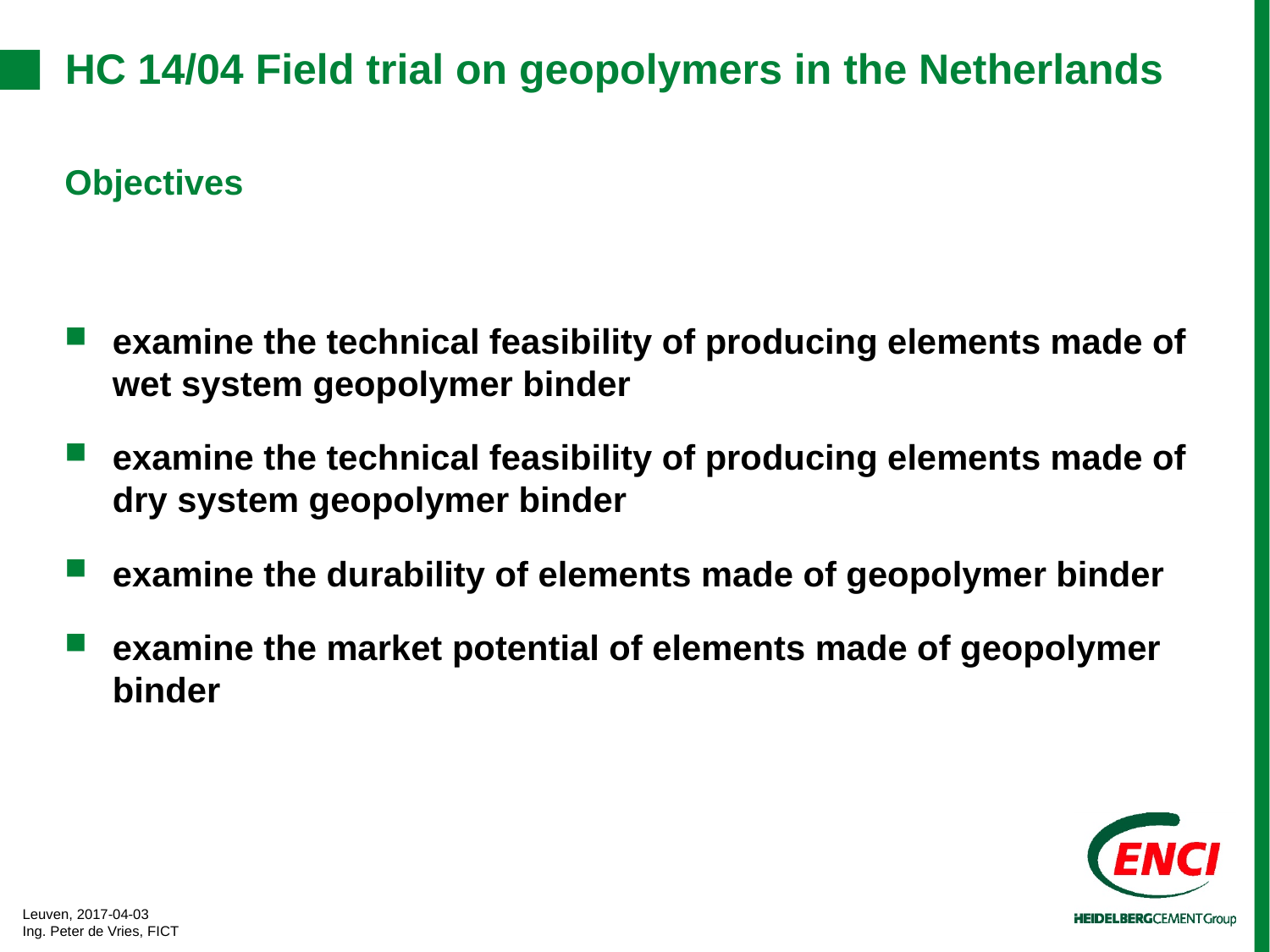

# HC 14/04 Field trial on geopolymers in the Netherlands
Objectives

examine the technical feasibility of producing elements made of wet system geopolymer binder
examine the technical feasibility of producing elements made of dry system geopolymer binder
examine the durability of elements made of geopolymer binder
examine the market potential of elements made of geopolymer binder
Leuven, 2017-04-03
Ing. Peter de Vries, FICT